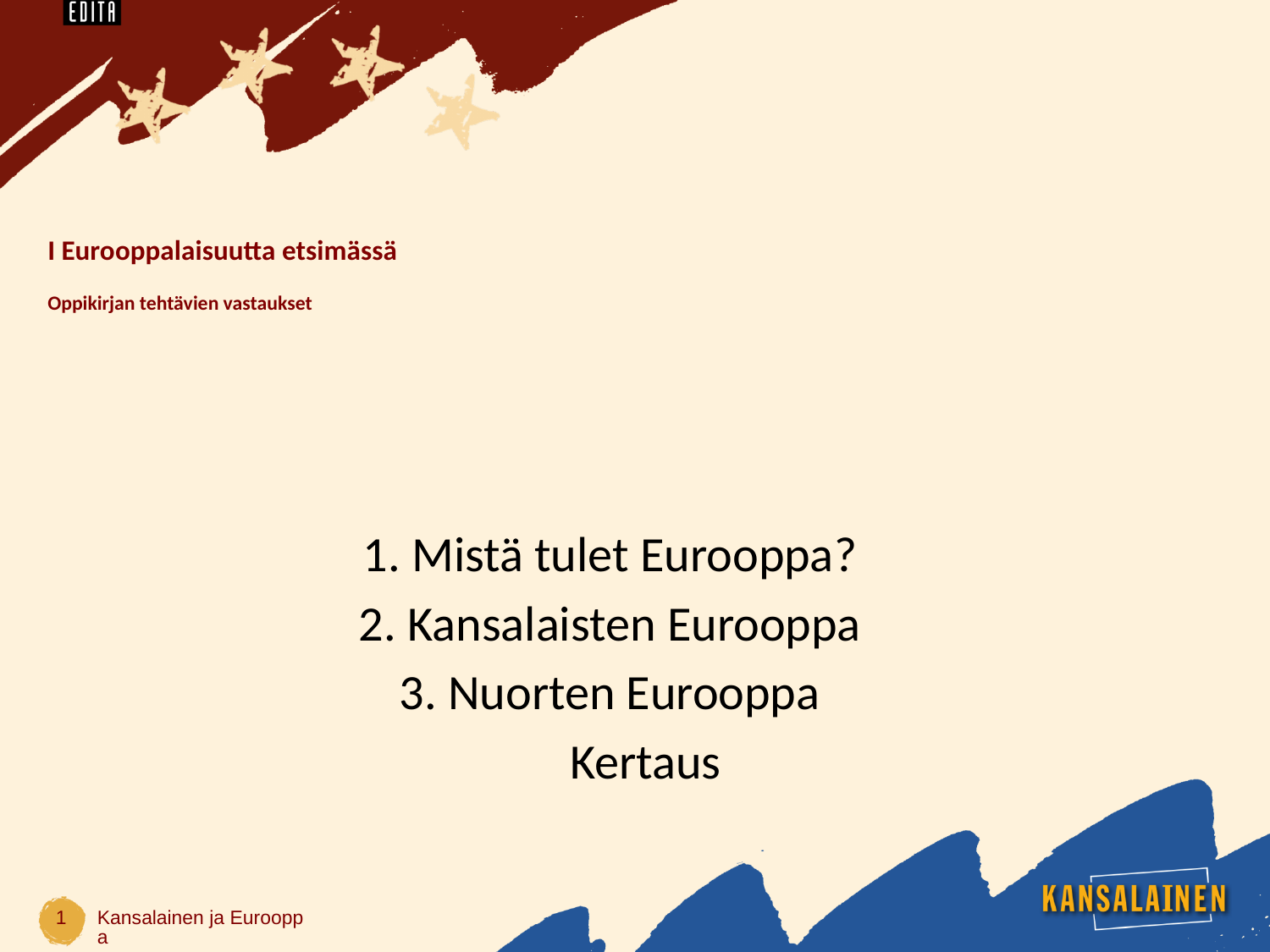

# I Eurooppalaisuutta etsimässä Oppikirjan tehtävien vastaukset
1. Mistä tulet Eurooppa?
2. Kansalaisten Eurooppa
3. Nuorten Eurooppa
	Kertaus
1
Kansalainen ja Eurooppa